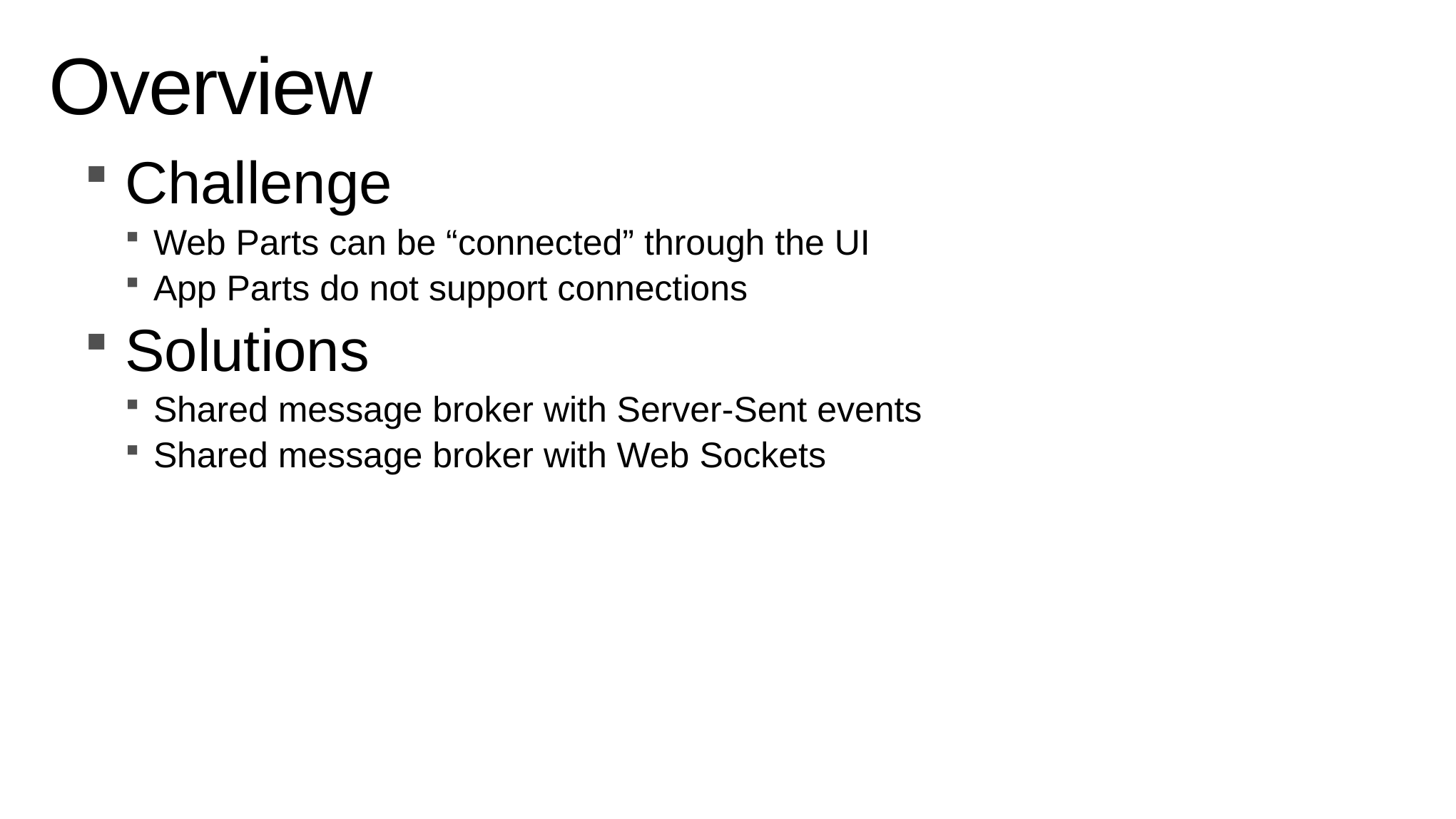

# Overview
Challenge
Web Parts can be “connected” through the UI
App Parts do not support connections
Solutions
Shared message broker with Server-Sent events
Shared message broker with Web Sockets